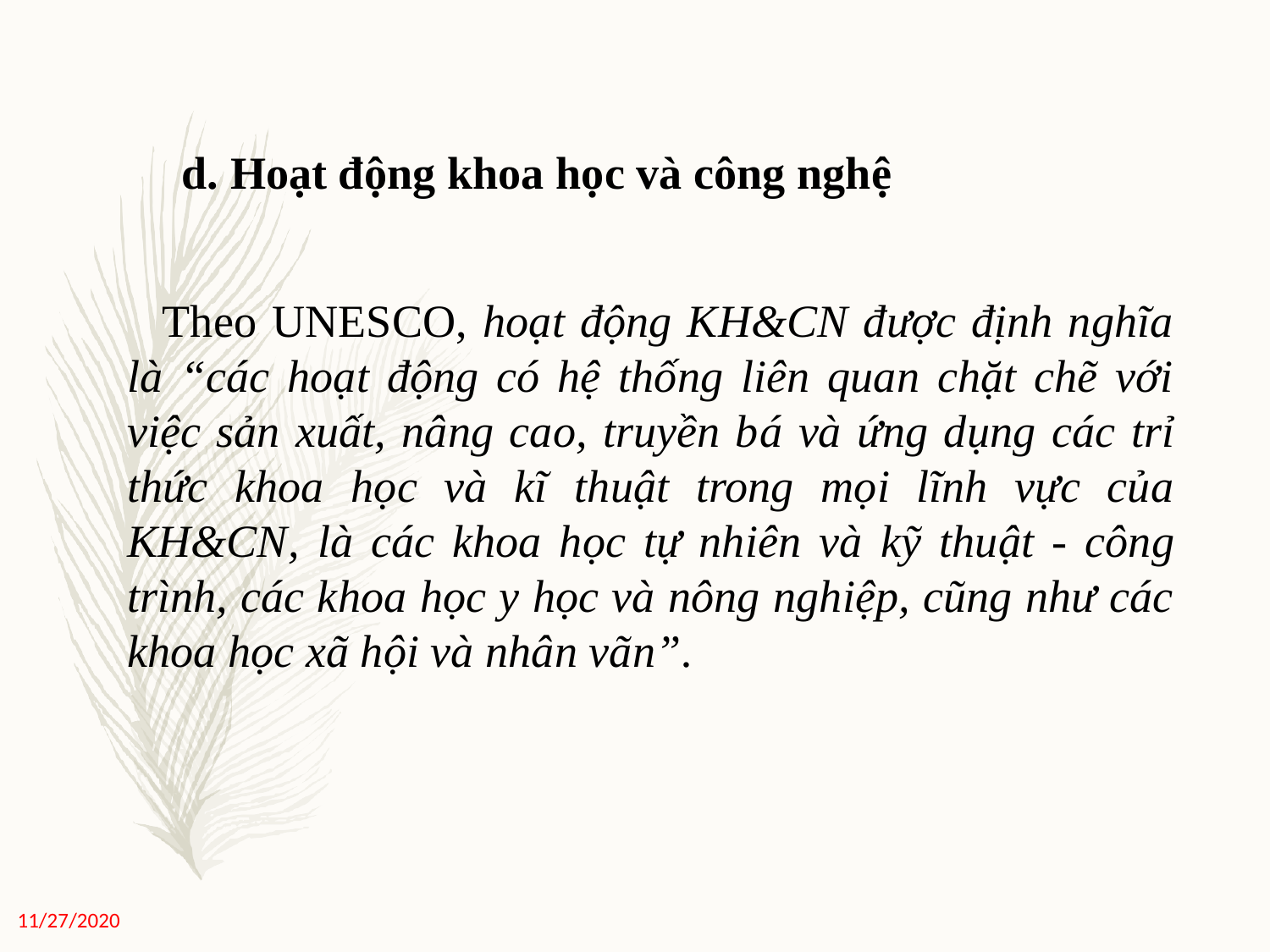

d. Hoạt động khoa học và công nghệ
Theo UNESCO, hoạt động KH&CN được định nghĩa là “các hoạt động có hệ thống liên quan chặt chẽ với việc sản xuất, nâng cao, truyền bá và ứng dụng các trỉ thức khoa học và kĩ thuật trong mọi lĩnh vực của KH&CN, là các khoa học tự nhiên và kỹ thuật - công trình, các khoa học y học và nông nghiệp, cũng như các khoa học xã hội và nhân vãn”.
11/27/2020